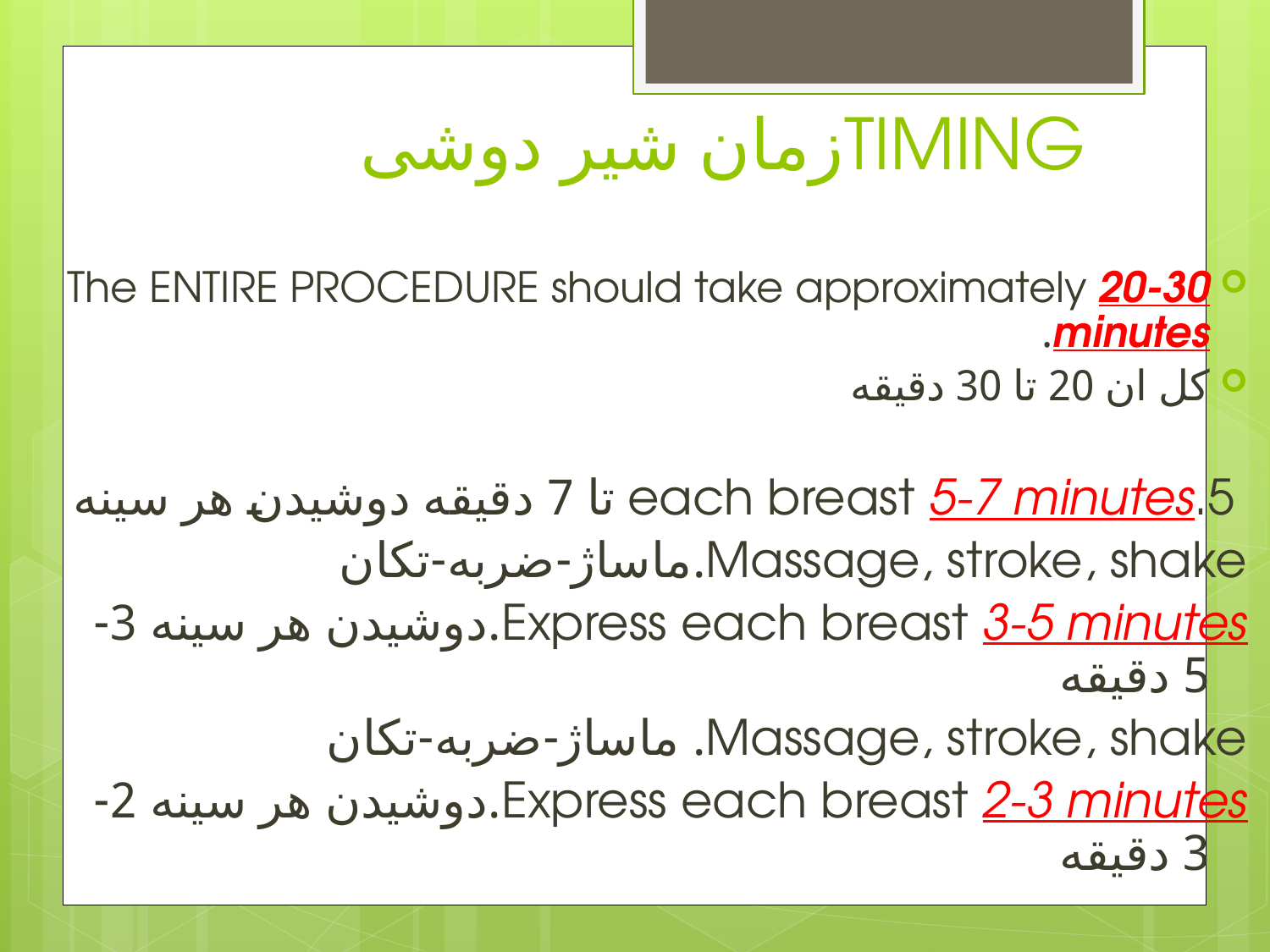

# TIMINGزمان شیر دوشی
The ENTIRE PROCEDURE should take approximately 20-30 minutes.
کل ان 20 تا 30 دقیقه

 each breast 5-7 minutes.5 تا 7 دقیقه دوشیدن هر سینه
Massage, stroke, shake.ماساژ-ضربه-تکان
Express each breast 3-5 minutes.دوشیدن هر سینه 3- 5 دقیقه
Massage, stroke, shake. ماساژ-ضربه-تکان
Express each breast 2-3 minutes.دوشیدن هر سینه 2- 3 دقیقه